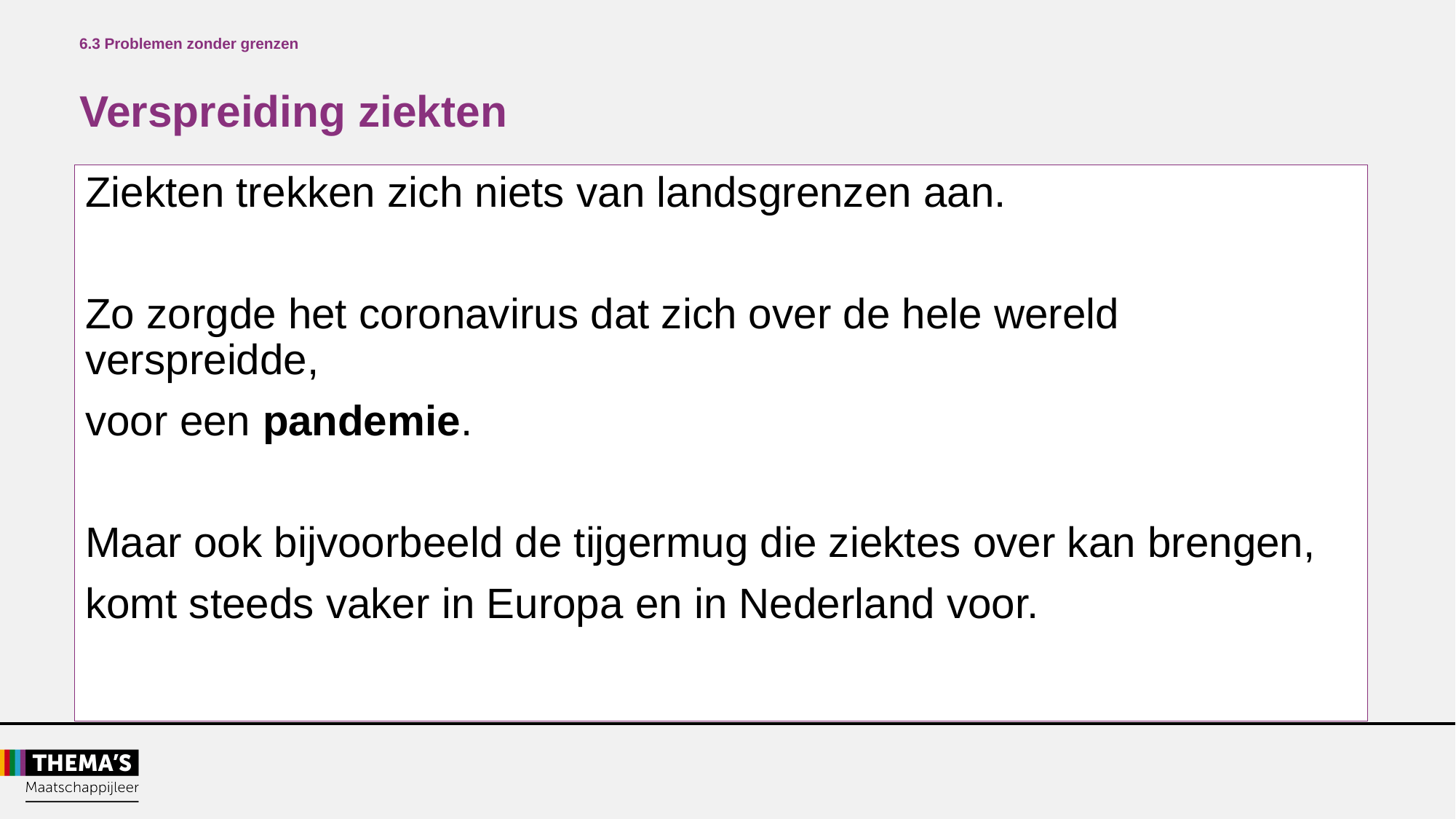

6.3 Problemen zonder grenzen
Verspreiding ziekten
Ziekten trekken zich niets van landsgrenzen aan.

Zo zorgde het coronavirus dat zich over de hele wereld verspreidde,
voor een pandemie.

Maar ook bijvoorbeeld de tijgermug die ziektes over kan brengen,
komt steeds vaker in Europa en in Nederland voor.